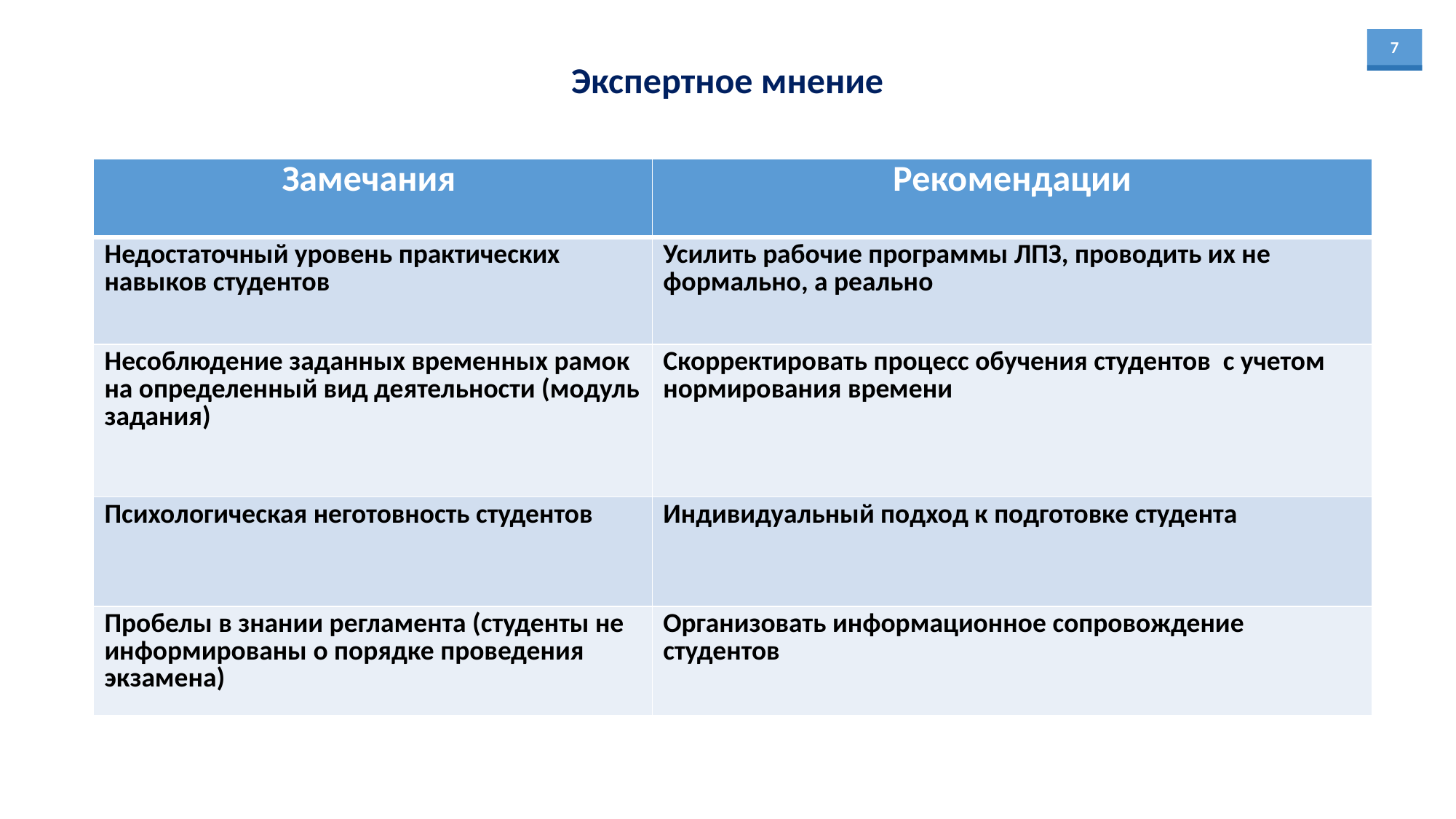

Экспертное мнение
| Замечания | Рекомендации |
| --- | --- |
| Недостаточный уровень практических навыков студентов | Усилить рабочие программы ЛПЗ, проводить их не формально, а реально |
| Несоблюдение заданных временных рамок на определенный вид деятельности (модуль задания) | Скорректировать процесс обучения студентов с учетом нормирования времени |
| Психологическая неготовность студентов | Индивидуальный подход к подготовке студента |
| Пробелы в знании регламента (студенты не информированы о порядке проведения экзамена) | Организовать информационное сопровождение студентов |